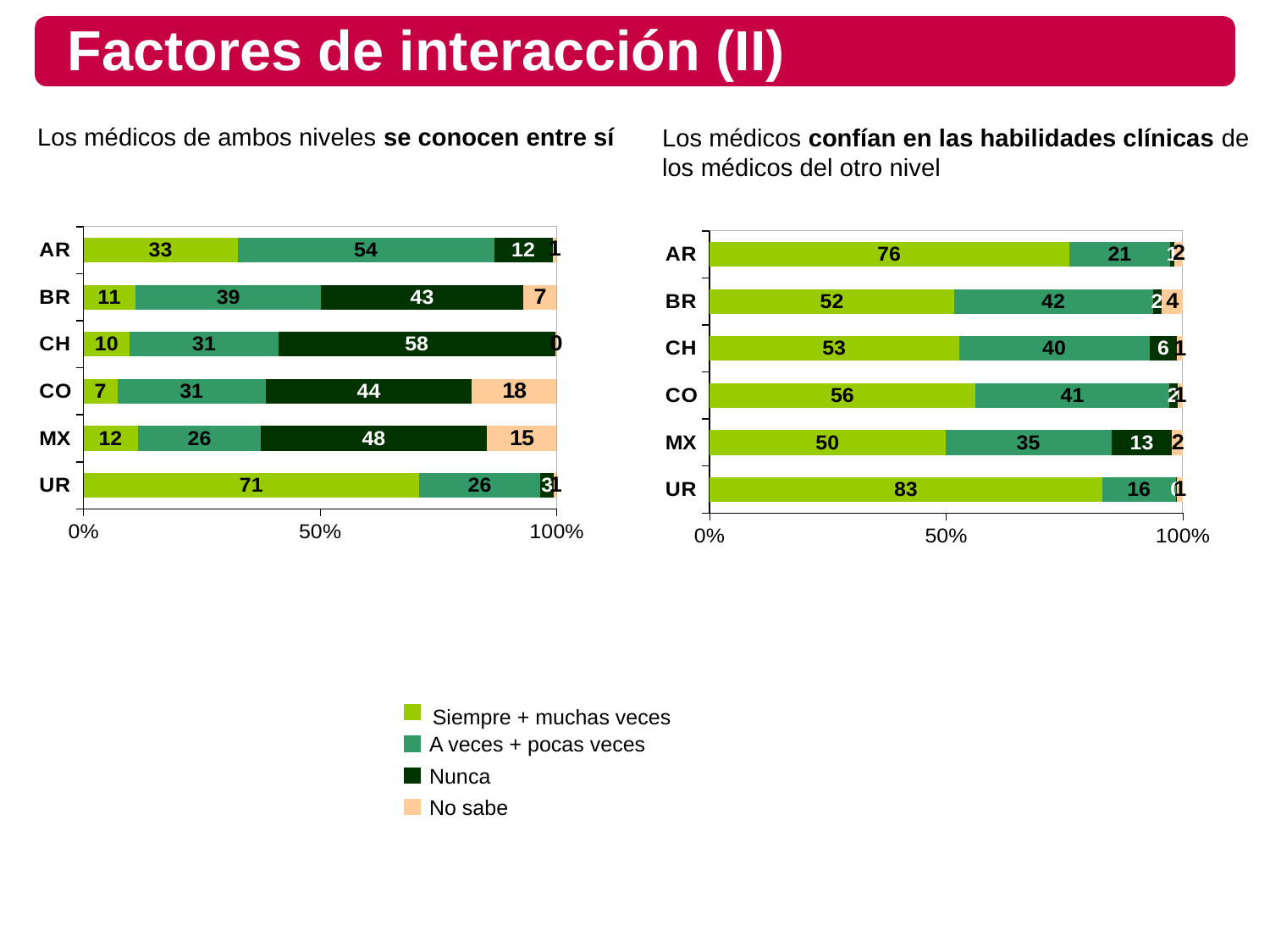

# Factores de interacción (II)
Los médicos de ambos niveles se conocen entre sí
Los médicos confían en las habilidades clínicas de los médicos del otro nivel

### Chart

| Category | Siempre + muchas veces | A veces + pocas veces | Nunca | No sabe |
|---|---|---|---|---|
| UR | 70.94 | 25.64 | 2.85 | 0.57 |
| MX | 11.51 | 26.03 | 47.67 | 14.79 |
| CO | 7.16 | 31.4 | 43.53 | 17.91 |
| CH | 9.79 | 31.45 | 58.46 | 0.3 |
| BR | 11.05 | 39.21 | 42.63 | 7.11 |
| AR | 32.57 | 54.29 | 12.29 | 0.86 |

### Chart

| Category | Siempre + muchas veces | A veces + pocas veces | Nunca | No sabe |
|---|---|---|---|---|
| UR | 83.05 | 15.52 | 0.29 | 1.15 |
| MX | 49.86 | 35.07 | 12.88 | 2.19 |
| CO | 56.2 | 41.05 | 1.65 | 1.1 |
| CH | 52.75 | 40.29 | 5.8 | 1.16 |
| BR | 51.71 | 41.99 | 1.84 | 4.46 |
| AR | 76.0 | 21.43 | 0.86 | 1.71 |
Siempre + muchas veces

A veces + pocas veces

Nunca

No sabe